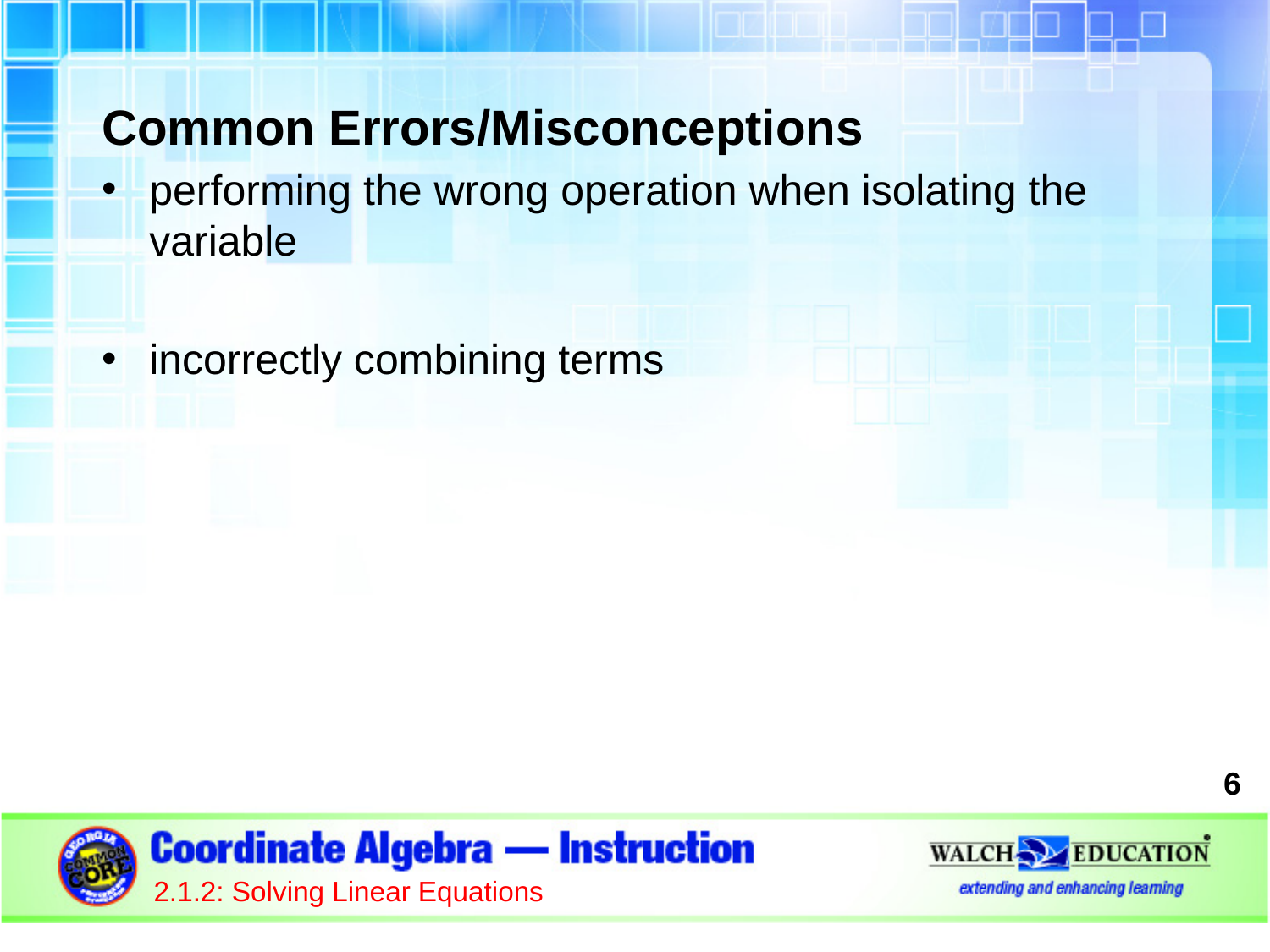

Common Errors/Misconceptions
performing the wrong operation when isolating the variable

incorrectly combining terms
6
2.1.2: Solving Linear Equations